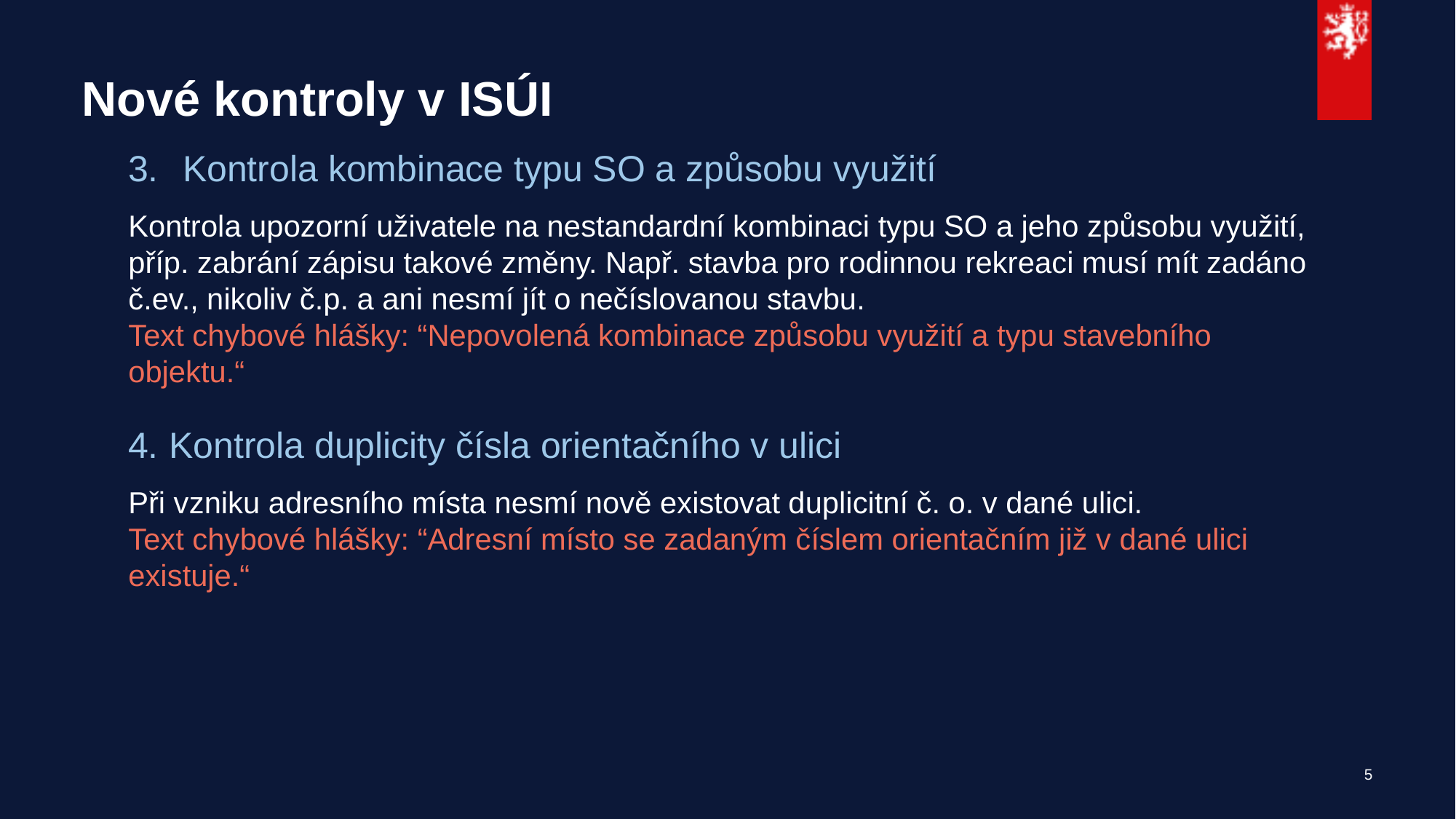

# Nové kontroly v ISÚI
Kontrola kombinace typu SO a způsobu využití

Kontrola upozorní uživatele na nestandardní kombinaci typu SO a jeho způsobu využití, příp. zabrání zápisu takové změny. Např. stavba pro rodinnou rekreaci musí mít zadáno č.ev., nikoliv č.p. a ani nesmí jít o nečíslovanou stavbu.
Text chybové hlášky: “Nepovolená kombinace způsobu využití a typu stavebního objektu.“

Kontrola duplicity čísla orientačního v ulici

Při vzniku adresního místa nesmí nově existovat duplicitní č. o. v dané ulici.
Text chybové hlášky: “Adresní místo se zadaným číslem orientačním již v dané ulici existuje.“
5